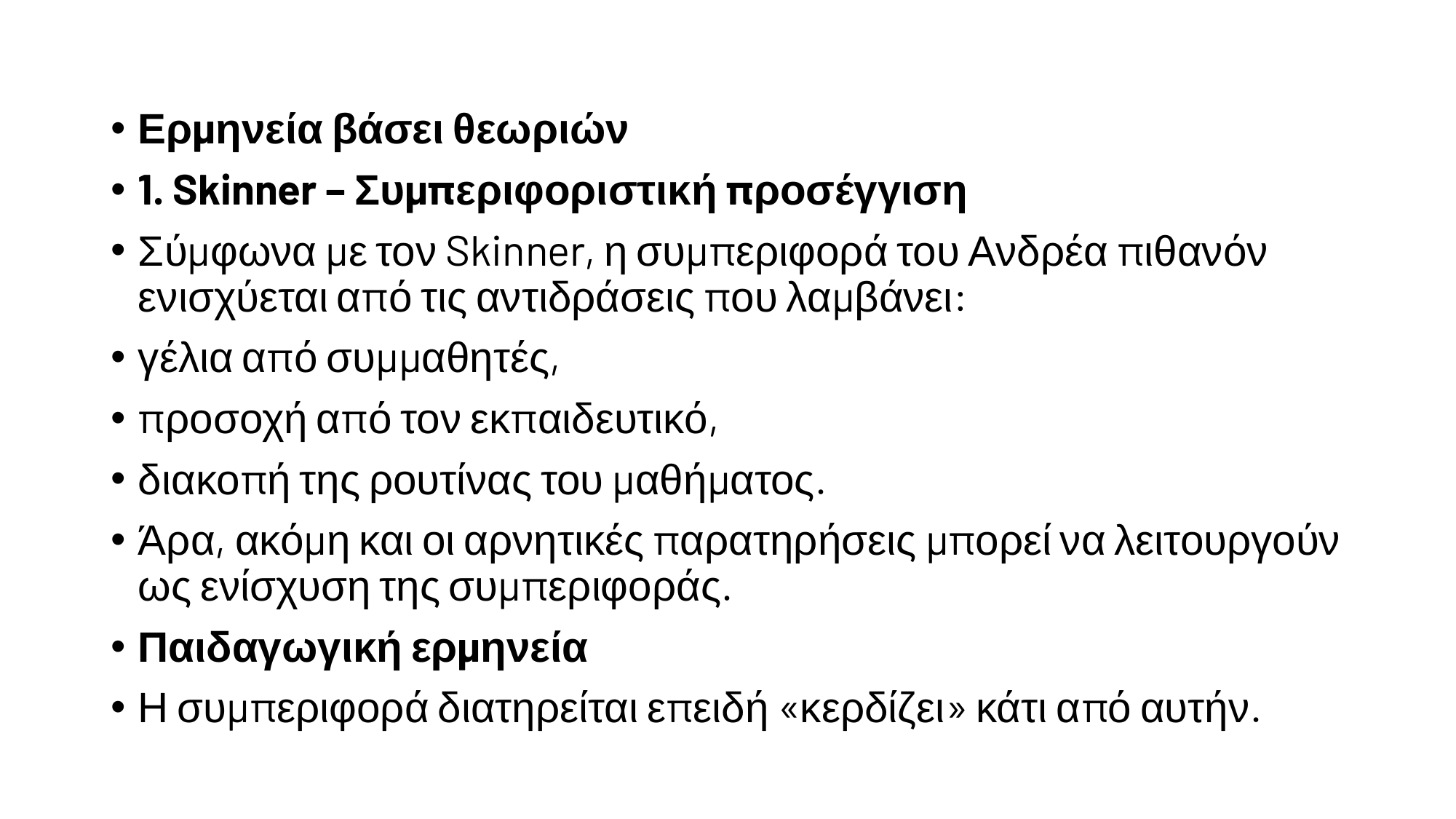

Ερμηνεία βάσει θεωριών
1. Skinner – Συμπεριφοριστική προσέγγιση
Σύμφωνα με τον Skinner, η συμπεριφορά του Ανδρέα πιθανόν ενισχύεται από τις αντιδράσεις που λαμβάνει:
γέλια από συμμαθητές,
προσοχή από τον εκπαιδευτικό,
διακοπή της ρουτίνας του μαθήματος.
Άρα, ακόμη και οι αρνητικές παρατηρήσεις μπορεί να λειτουργούν ως ενίσχυση της συμπεριφοράς.
Παιδαγωγική ερμηνεία
Η συμπεριφορά διατηρείται επειδή «κερδίζει» κάτι από αυτήν.